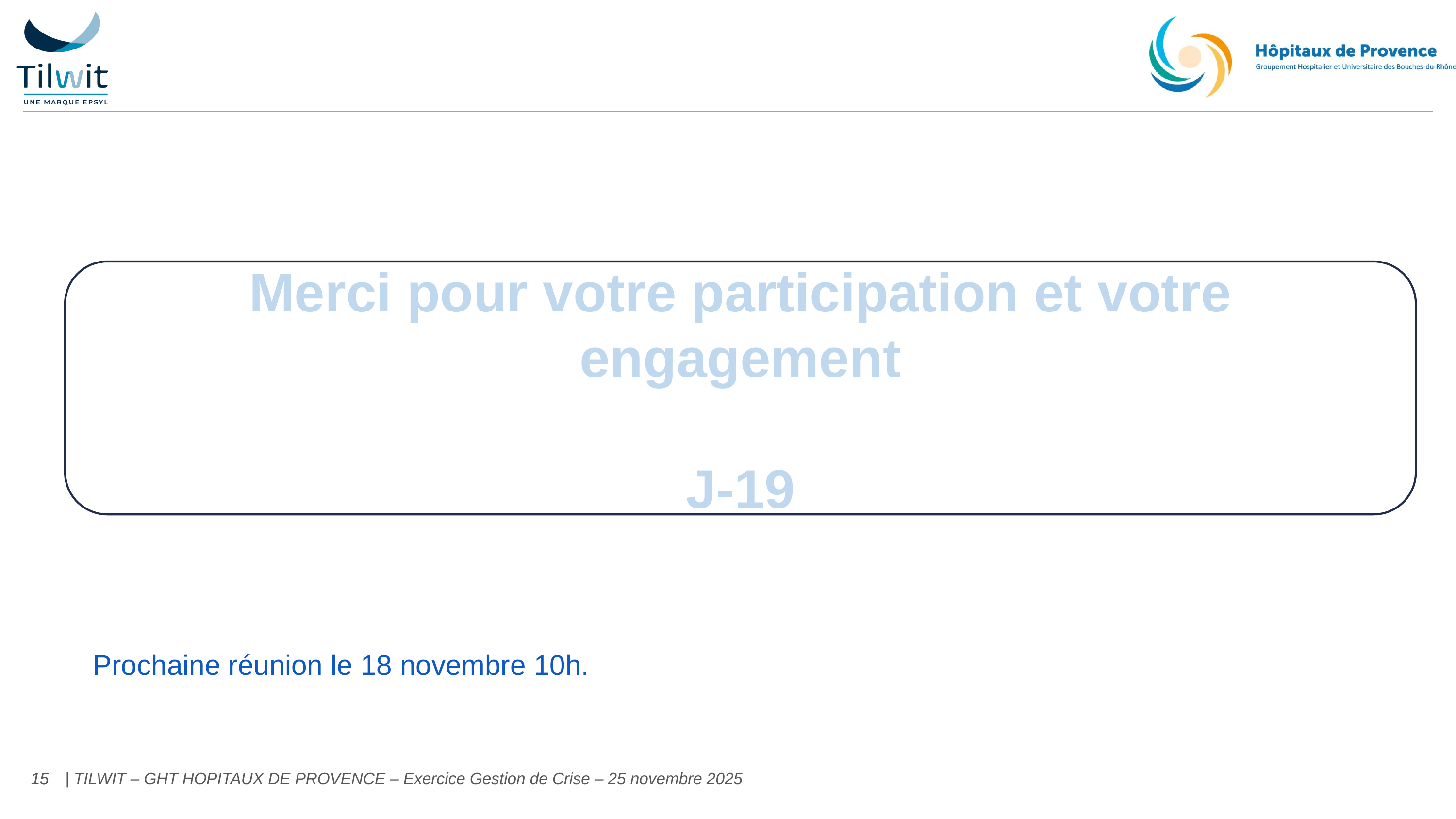

#
Merci pour votre participation et votre engagement

J-19
Prochaine réunion le 18 novembre 10h.
15
15
| TILWIT – GHT HOPITAUX DE PROVENCE – Exercice Gestion de Crise – 25 novembre 2025